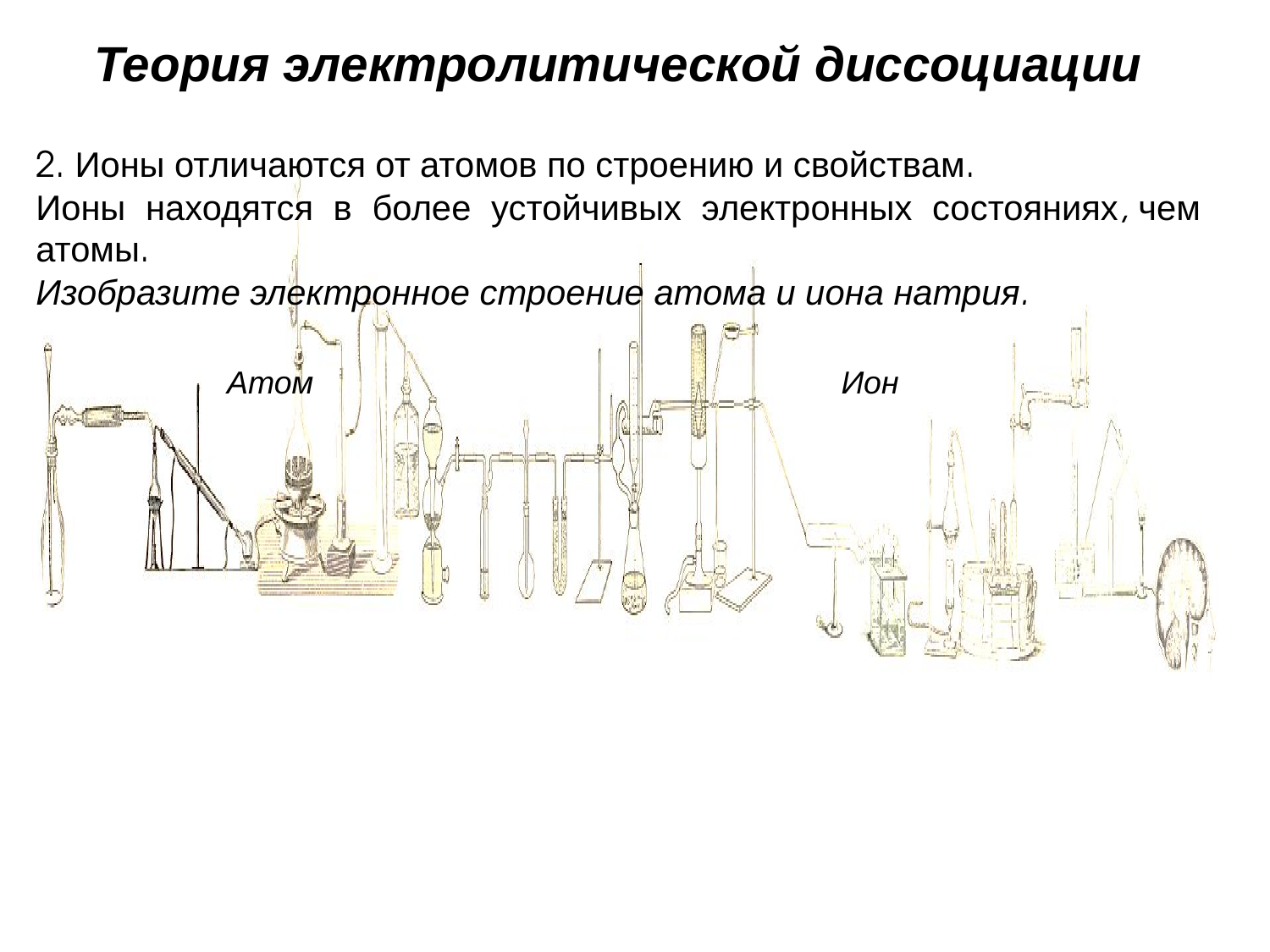

Теория электролитической диссоциации
2. Ионы отличаются от атомов по строению и свойствам.
Ионы  находятся  в  более  устойчивых  электронных  состояниях, чем атомы.
Изобразите электронное строение атома и иона натрия.
Атом
Ион